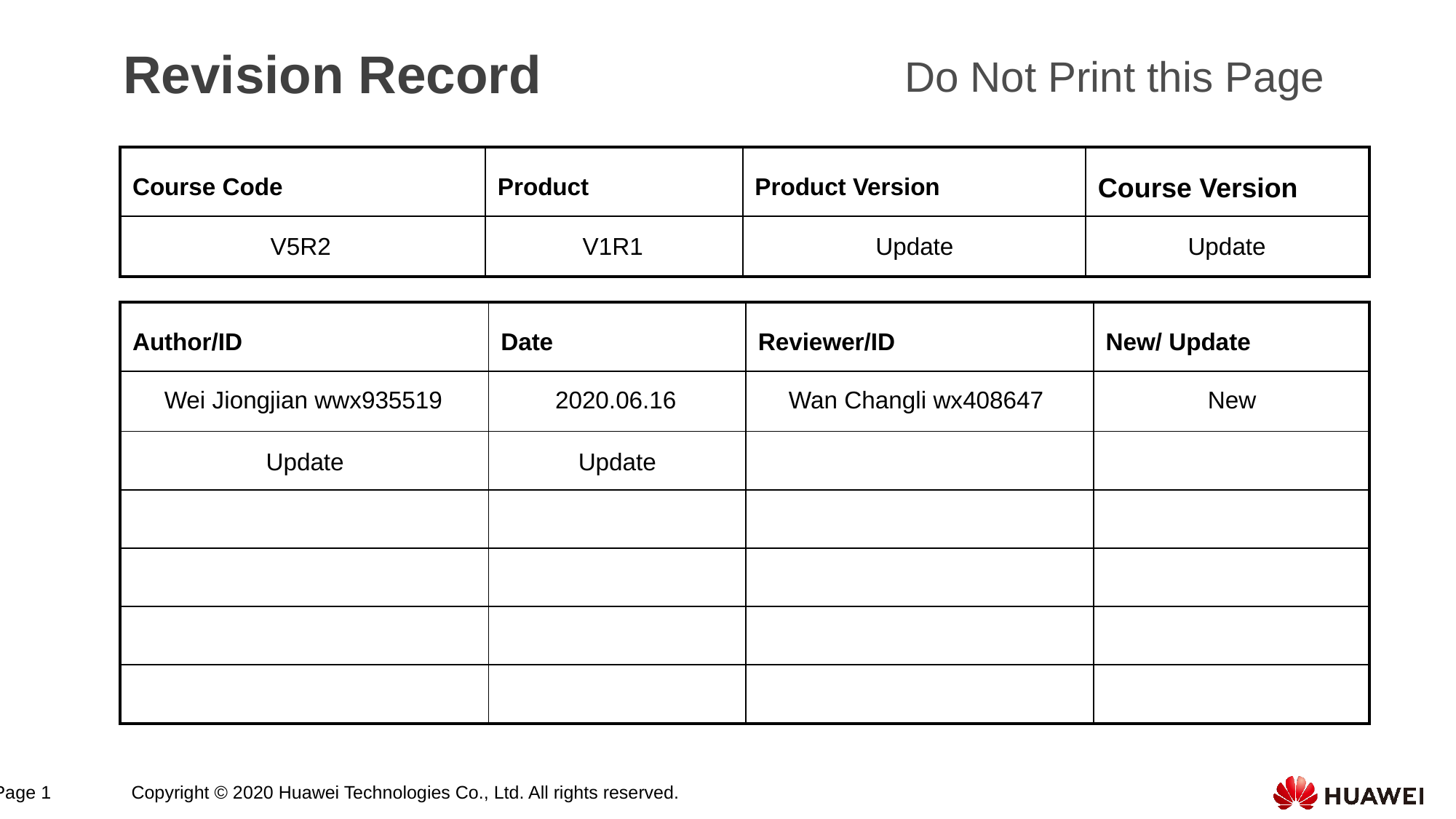

V5R2
V1R1
Update
Update
Wei Jiongjian wwx935519
2020.06.16
Wan Changli wx408647
New
Update
Update